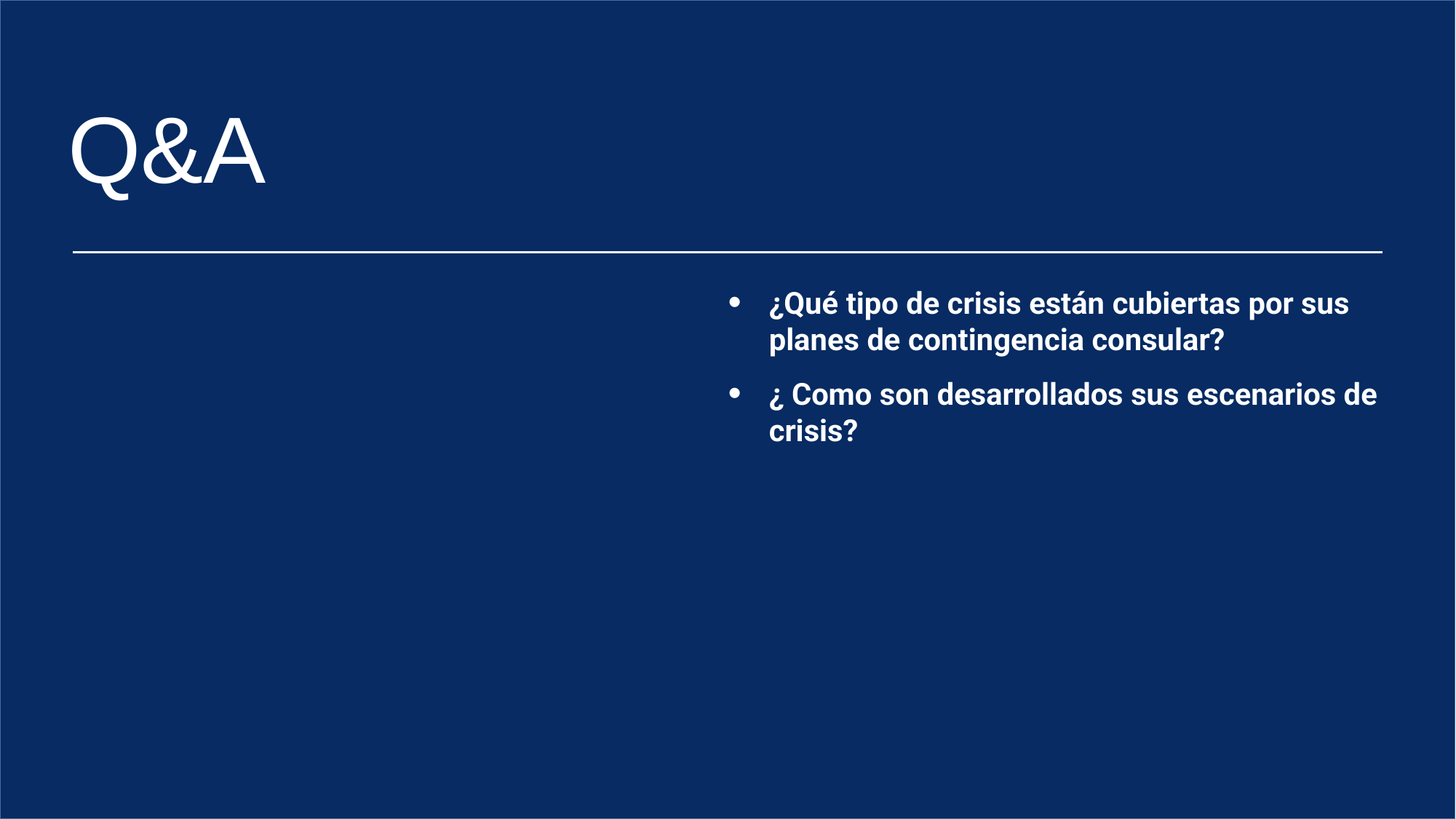

Q&A
¿Qué tipo de crisis están cubiertas por sus planes de contingencia consular?
¿ Como son desarrollados sus escenarios de crisis?